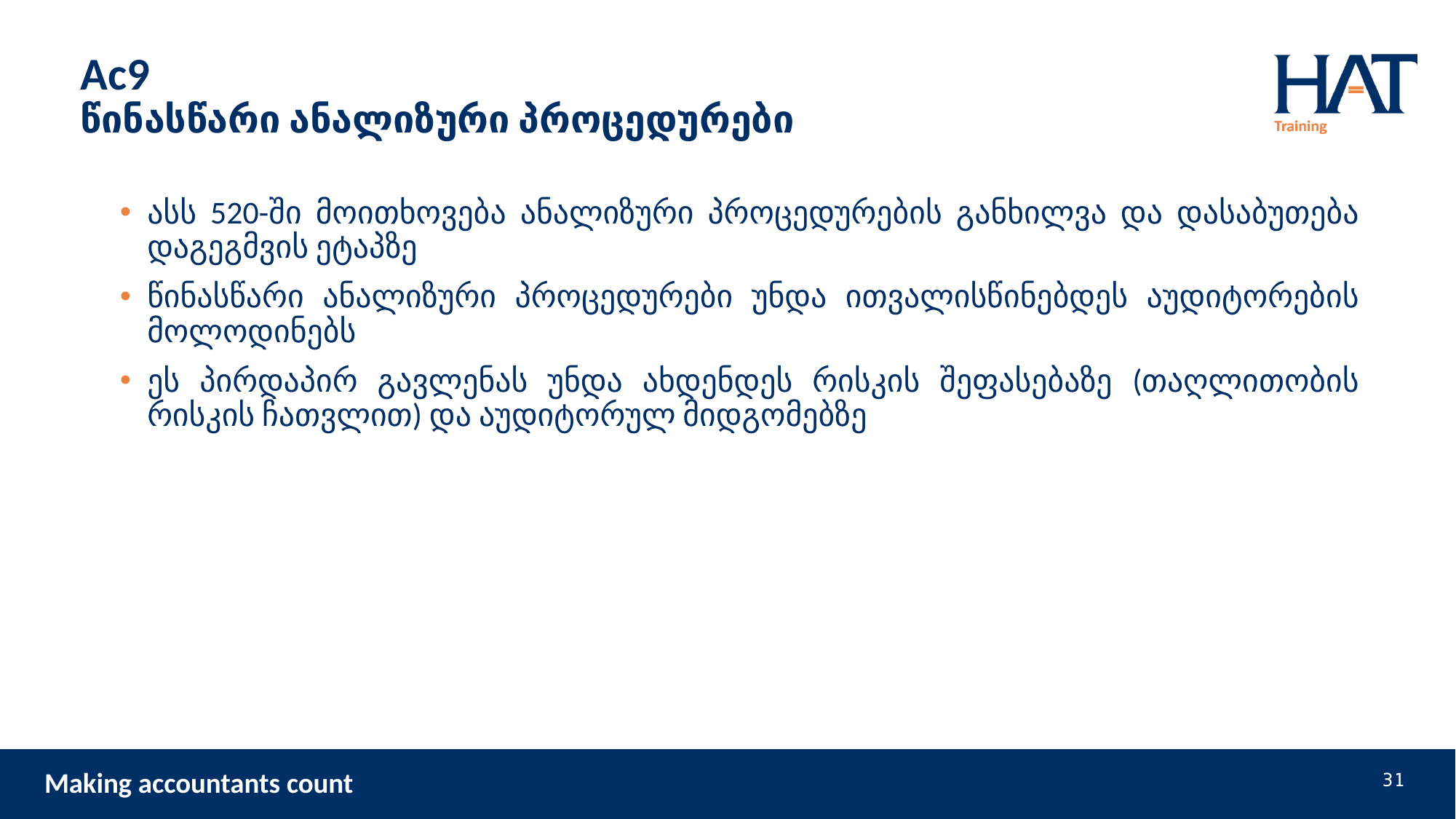

# Ac9 წინასწარი ანალიზური პროცედურები
ასს 520-ში მოითხოვება ანალიზური პროცედურების განხილვა და დასაბუთება დაგეგმვის ეტაპზე
წინასწარი ანალიზური პროცედურები უნდა ითვალისწინებდეს აუდიტორების მოლოდინებს
ეს პირდაპირ გავლენას უნდა ახდენდეს რისკის შეფასებაზე (თაღლითობის რისკის ჩათვლით) და აუდიტორულ მიდგომებზე
31